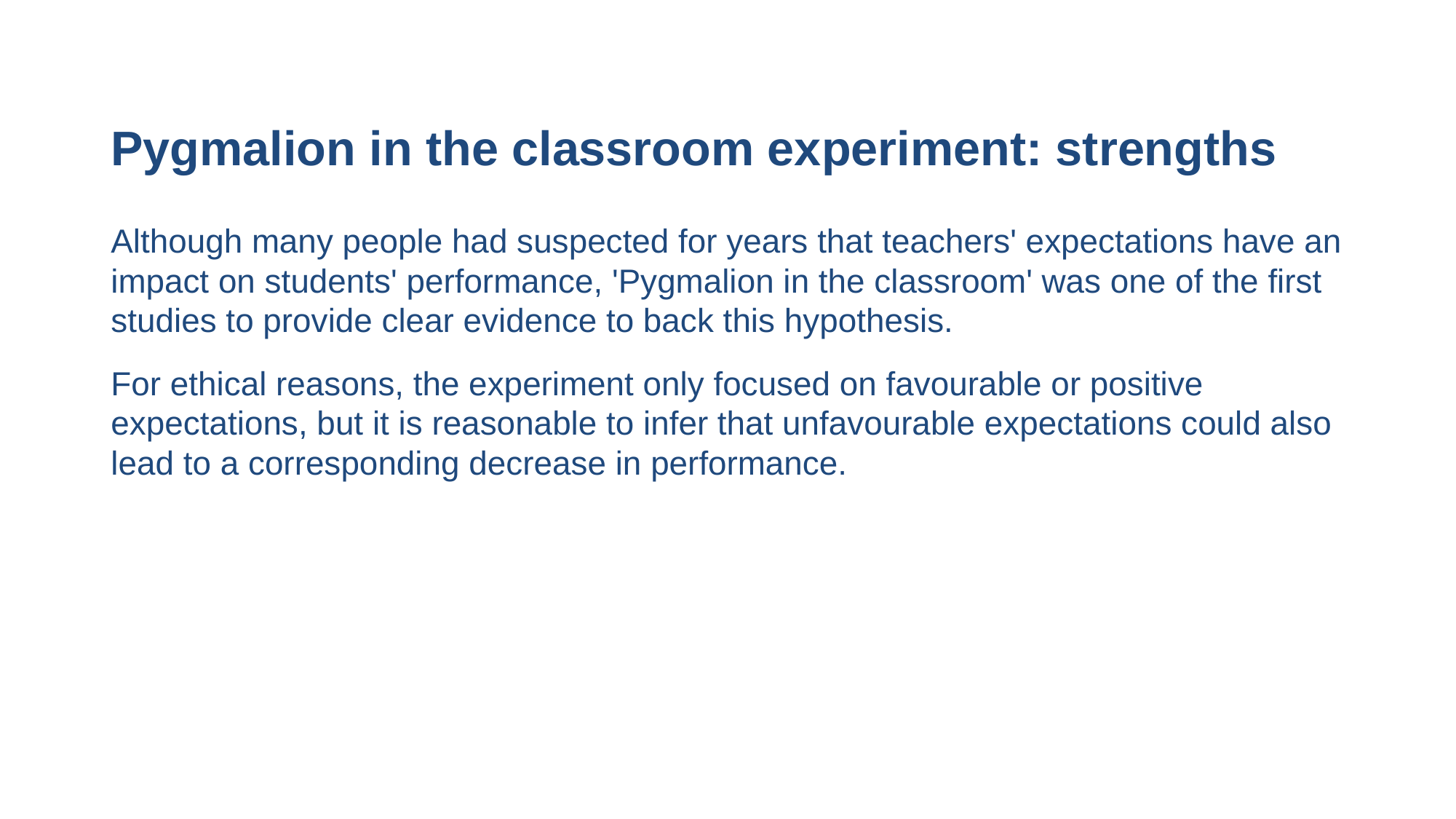

# Pygmalion in the classroom experiment: strengths
Although many people had suspected for years that teachers' expectations have an impact on students' performance, 'Pygmalion in the classroom' was one of the first studies to provide clear evidence to back this hypothesis.
For ethical reasons, the experiment only focused on favourable or positive expectations, but it is reasonable to infer that unfavourable expectations could also lead to a corresponding decrease in performance.